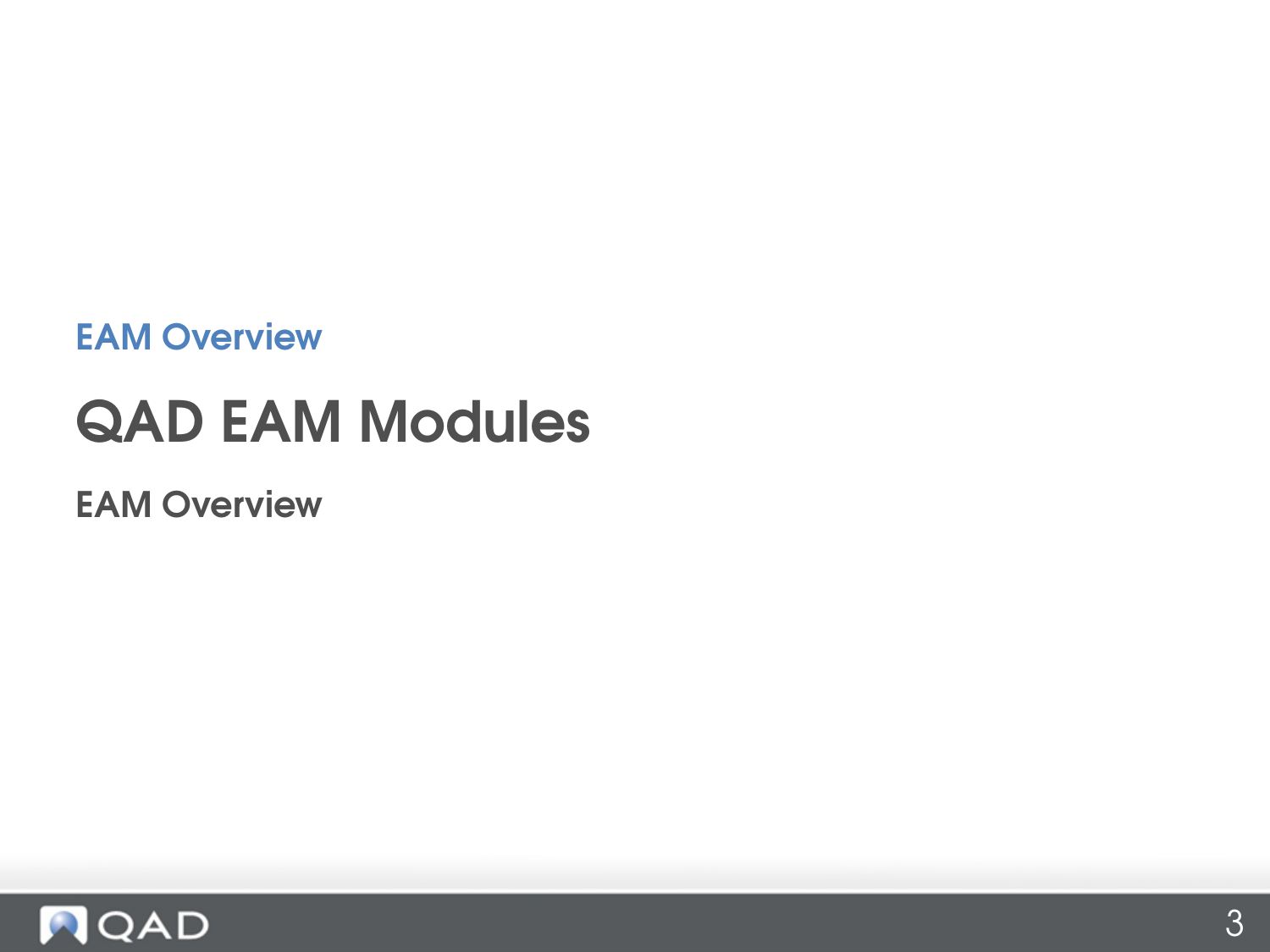

EAM Overview
# QAD EAM Modules
EAM Overview
3